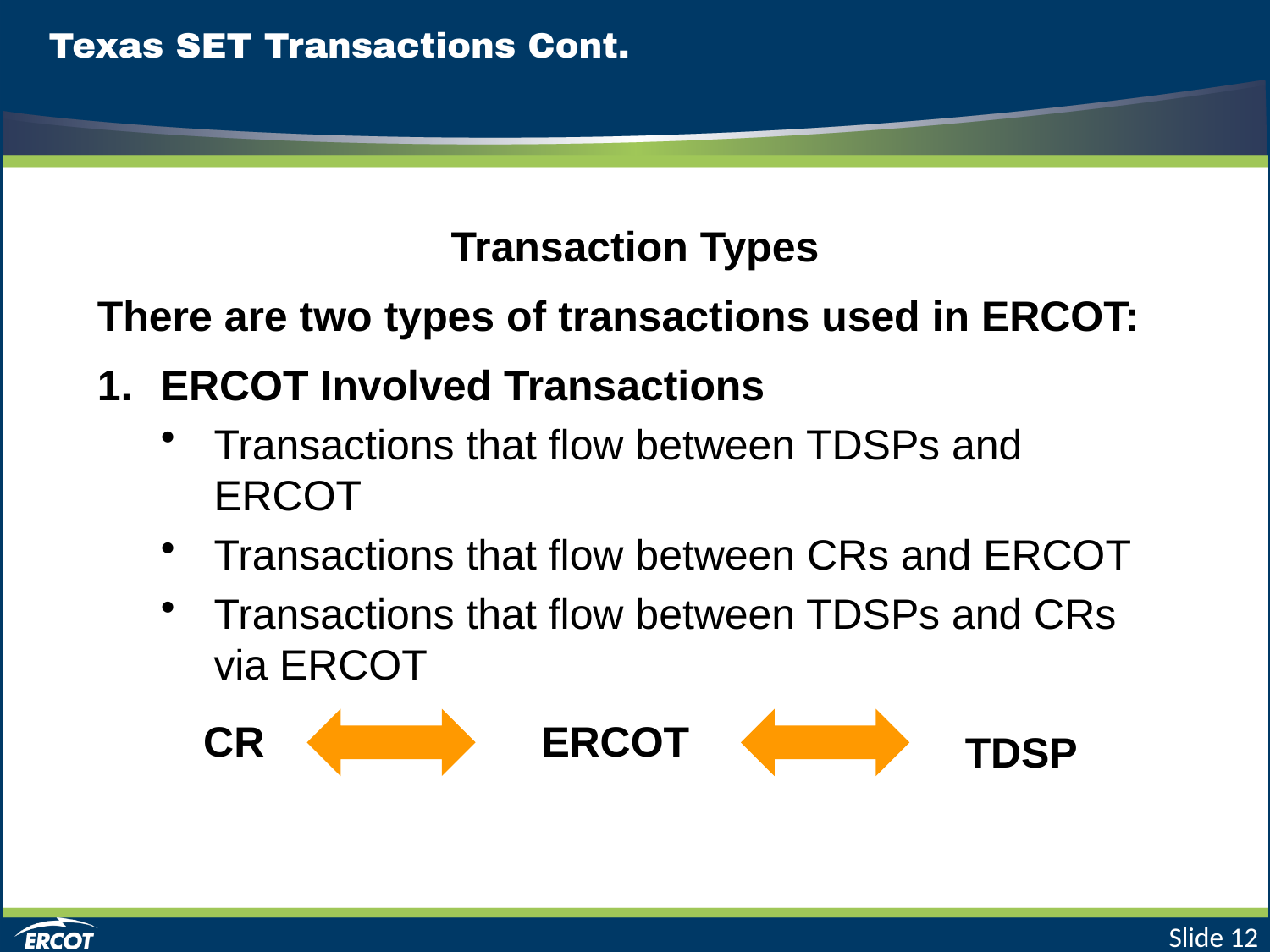

# Texas SET Transactions Cont.
Transaction Types
There are two types of transactions used in ERCOT:
ERCOT Involved Transactions
Transactions that flow between TDSPs and ERCOT
Transactions that flow between CRs and ERCOT
Transactions that flow between TDSPs and CRs via ERCOT
CR

ERCOT

TDSP